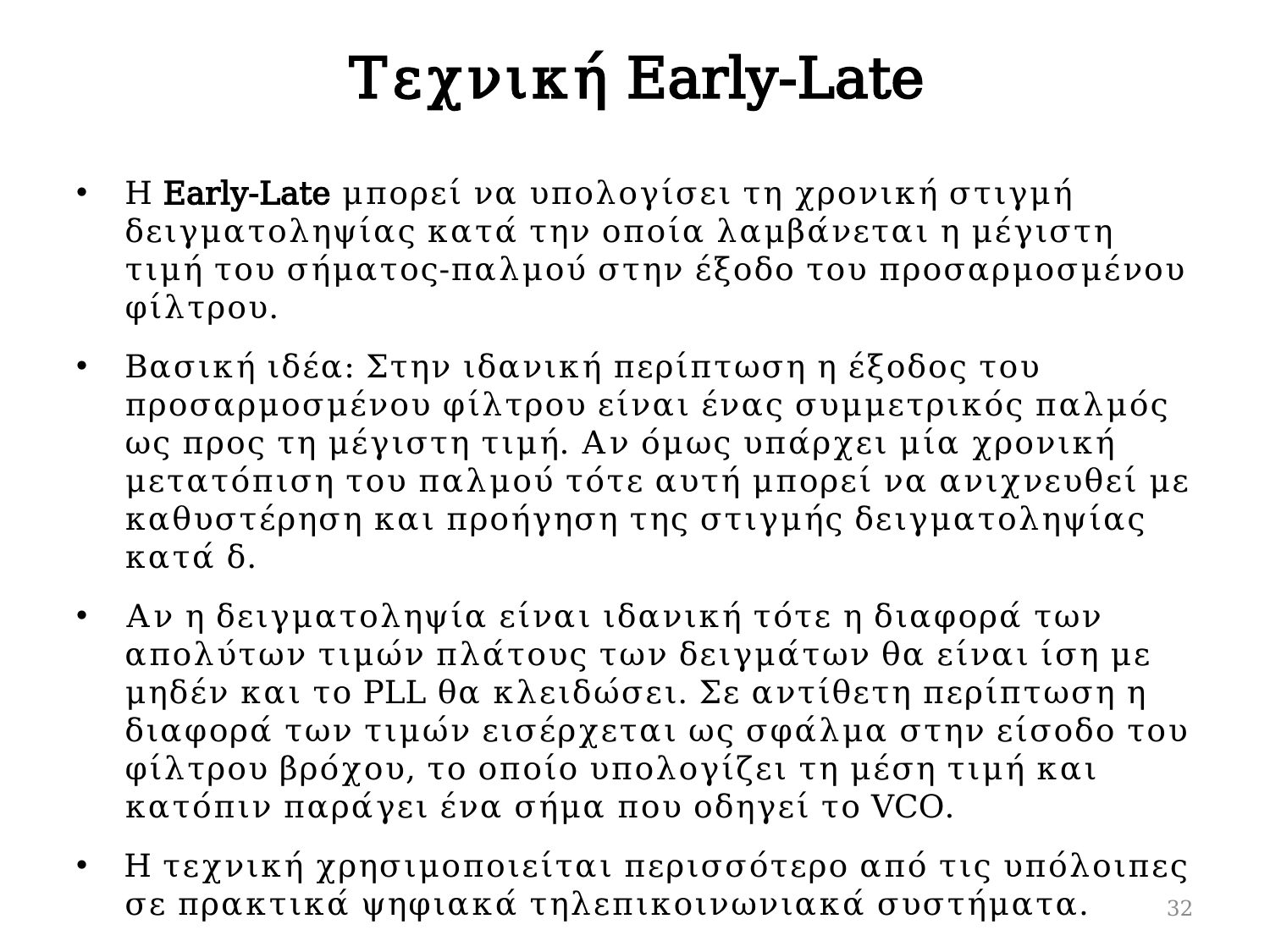

# Τεχνική Early-Late
Η Early-Late μπορεί να υπολογίσει τη χρονική στιγμή δειγματοληψίας κατά την οποία λαμβάνεται η μέγιστη τιμή του σήματος-παλμού στην έξοδο του προσαρμοσμένου φίλτρου.
Βασική ιδέα: Στην ιδανική περίπτωση η έξοδος του προσαρμοσμένου φίλτρου είναι ένας συμμετρικός παλμός ως προς τη μέγιστη τιμή. Αν όμως υπάρχει μία χρονική μετατόπιση του παλμού τότε αυτή μπορεί να ανιχνευθεί με καθυστέρηση και προήγηση της στιγμής δειγματοληψίας κατά δ.
Αν η δειγματοληψία είναι ιδανική τότε η διαφορά των απολύτων τιμών πλάτους των δειγμάτων θα είναι ίση με μηδέν και το PLL θα κλειδώσει. Σε αντίθετη περίπτωση η διαφορά των τιμών εισέρχεται ως σφάλμα στην είσοδο του φίλτρου βρόχου, το οποίο υπολογίζει τη μέση τιμή και κατόπιν παράγει ένα σήμα που οδηγεί το VCO.
H τεχνική χρησιμοποιείται περισσότερο από τις υπόλοιπες σε πρακτικά ψηφιακά τηλεπικοινωνιακά συστήματα.

32